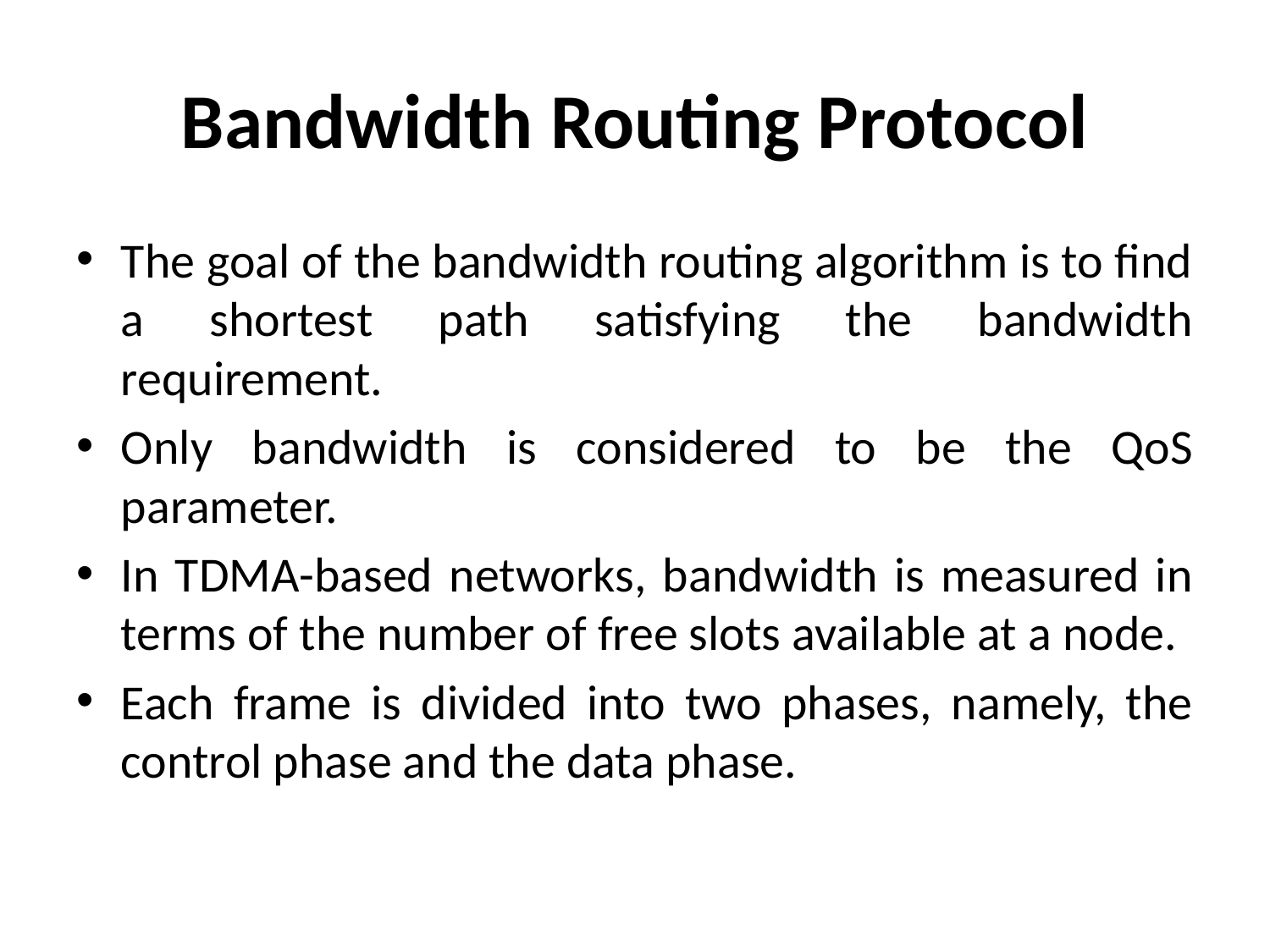

# Bandwidth Routing Protocol
The goal of the bandwidth routing algorithm is to find a shortest path satisfying the bandwidth requirement.
Only bandwidth is considered to be the QoS parameter.
In TDMA-based networks, bandwidth is measured in terms of the number of free slots available at a node.
Each frame is divided into two phases, namely, the control phase and the data phase.